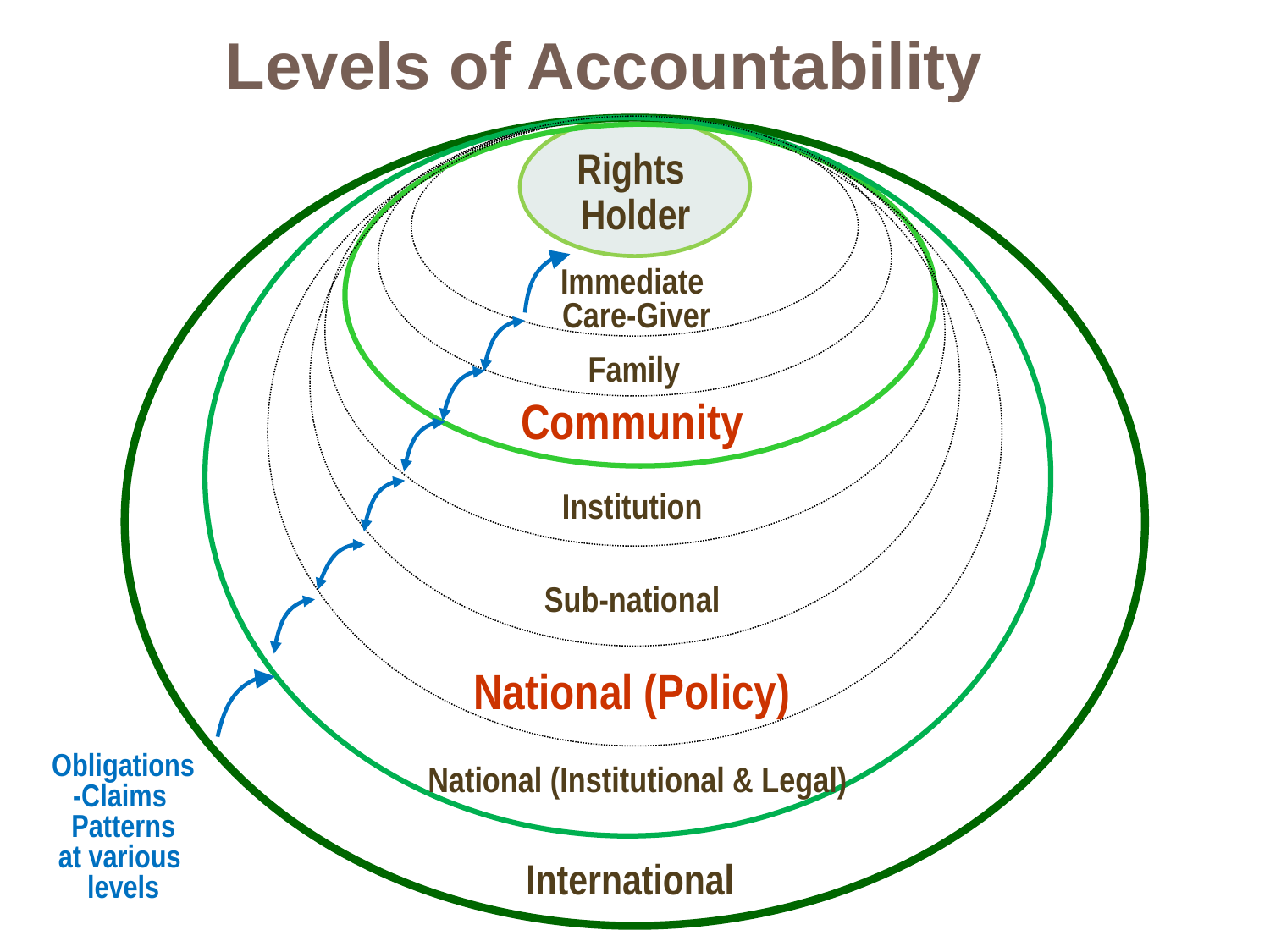

Levels of Accountability

Rights
Holder

Immediate
 Care-Giver

Family

Community

Institution

Sub-national

National (Policy)

Obligations
-Claims
Patterns
at various
levels
National (Institutional & Legal)
International